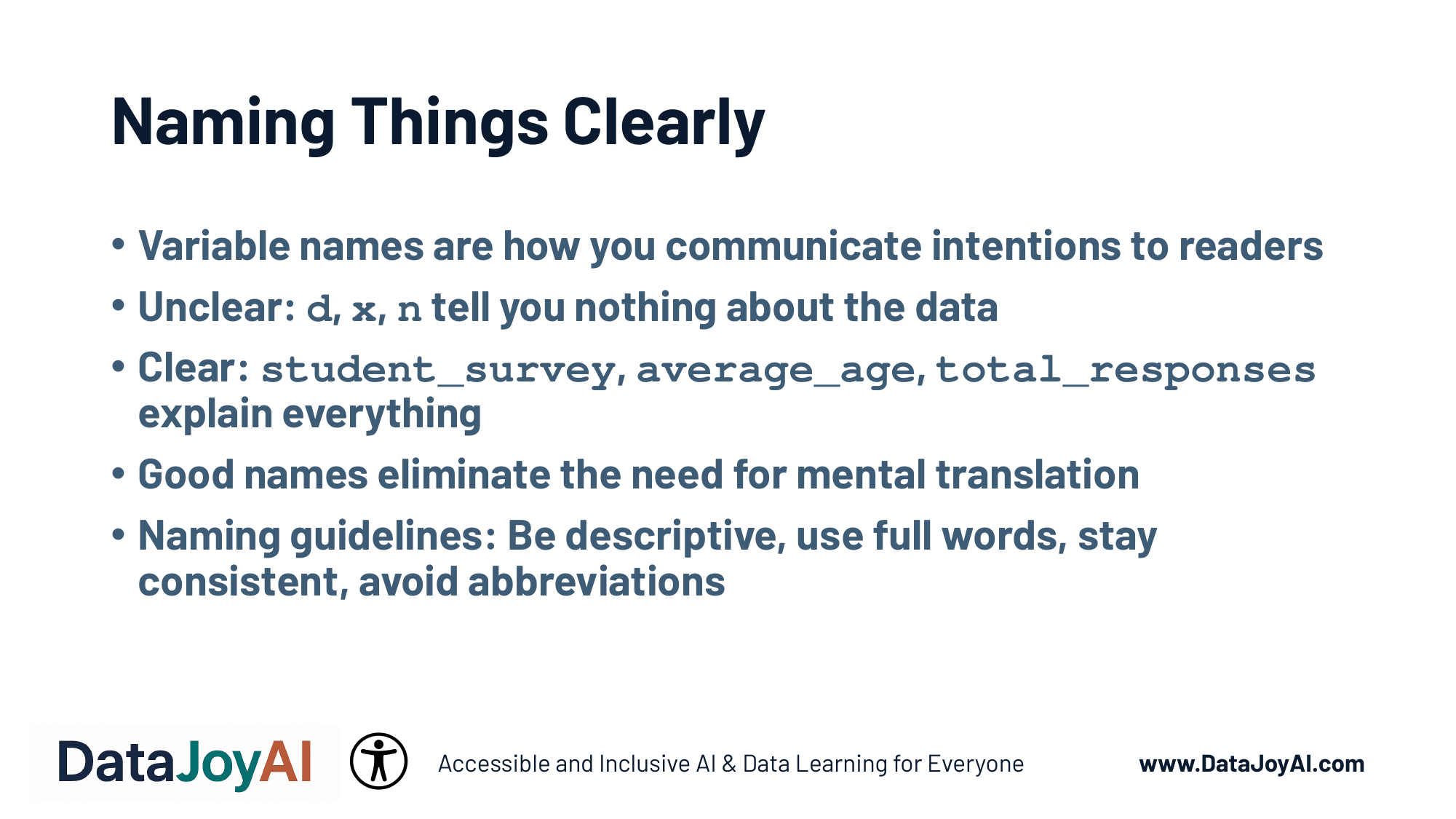

# Naming Things Clearly
Variable names are how you communicate intentions to readers
Unclear: d, x, n tell you nothing about the data
Clear: student_survey, average_age, total_responses explain everything
Good names eliminate the need for mental translation
Naming guidelines: Be descriptive, use full words, stay consistent, avoid abbreviations